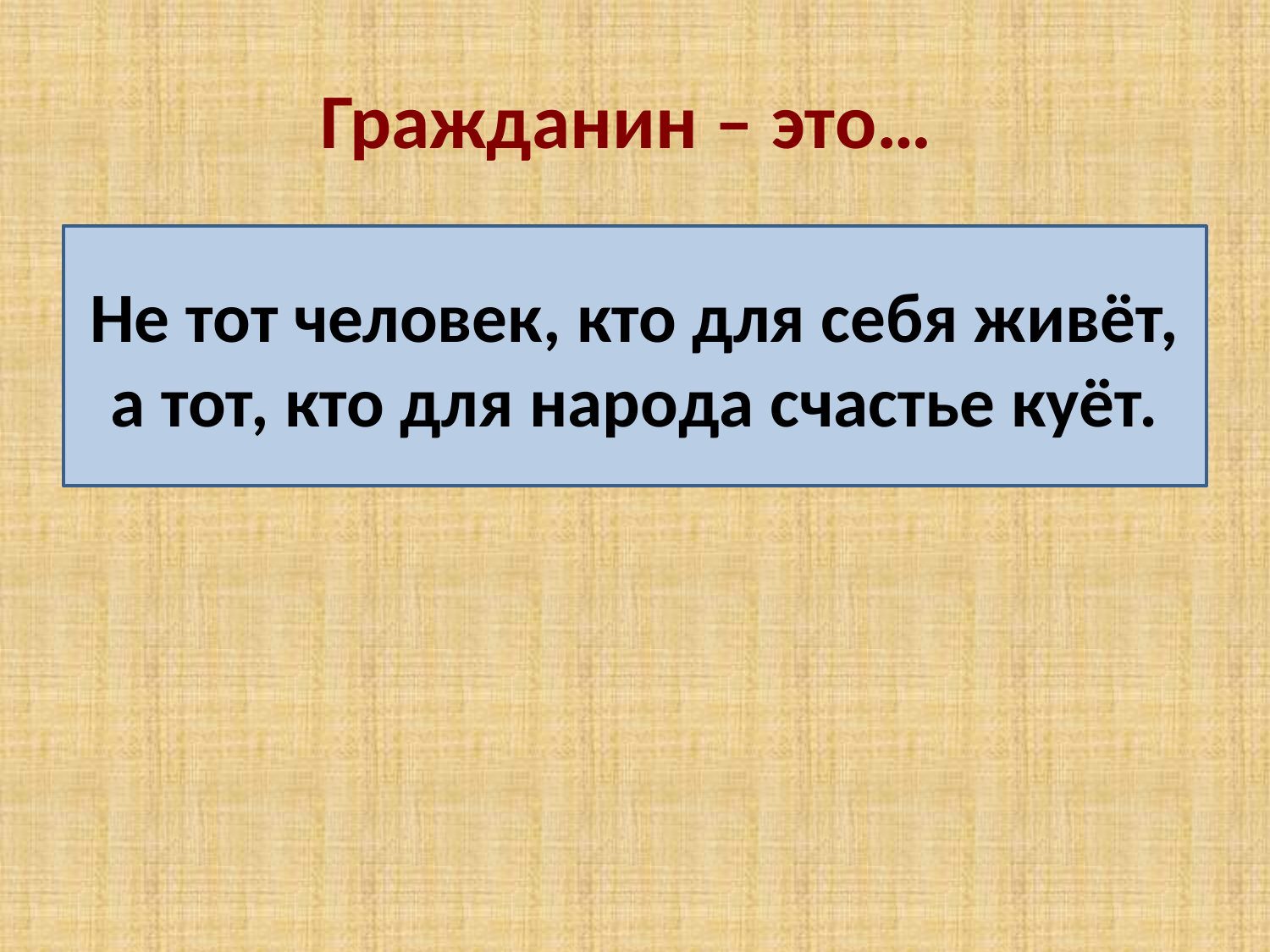

# Гражданин – это…

кто для себя живёт,
Не тот человек, кто для себя живёт, а тот, кто для народа счастье куёт.
Не тот человек,
счастье куёт
а тот, кто для народа